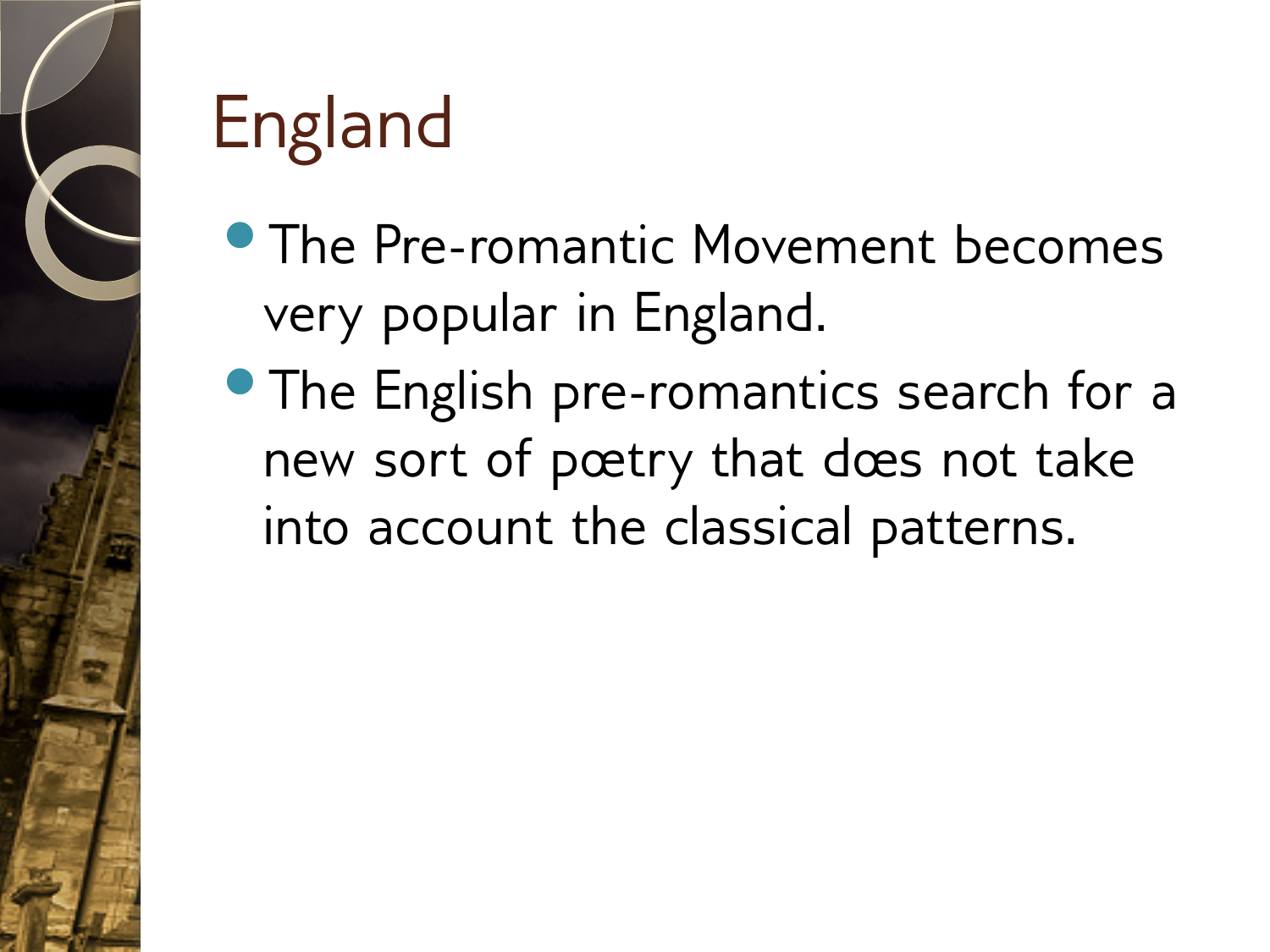

# England
The Pre-romantic Movement becomes very popular in England.
The English pre-romantics search for a new sort of poetry that does not take into account the classical patterns.